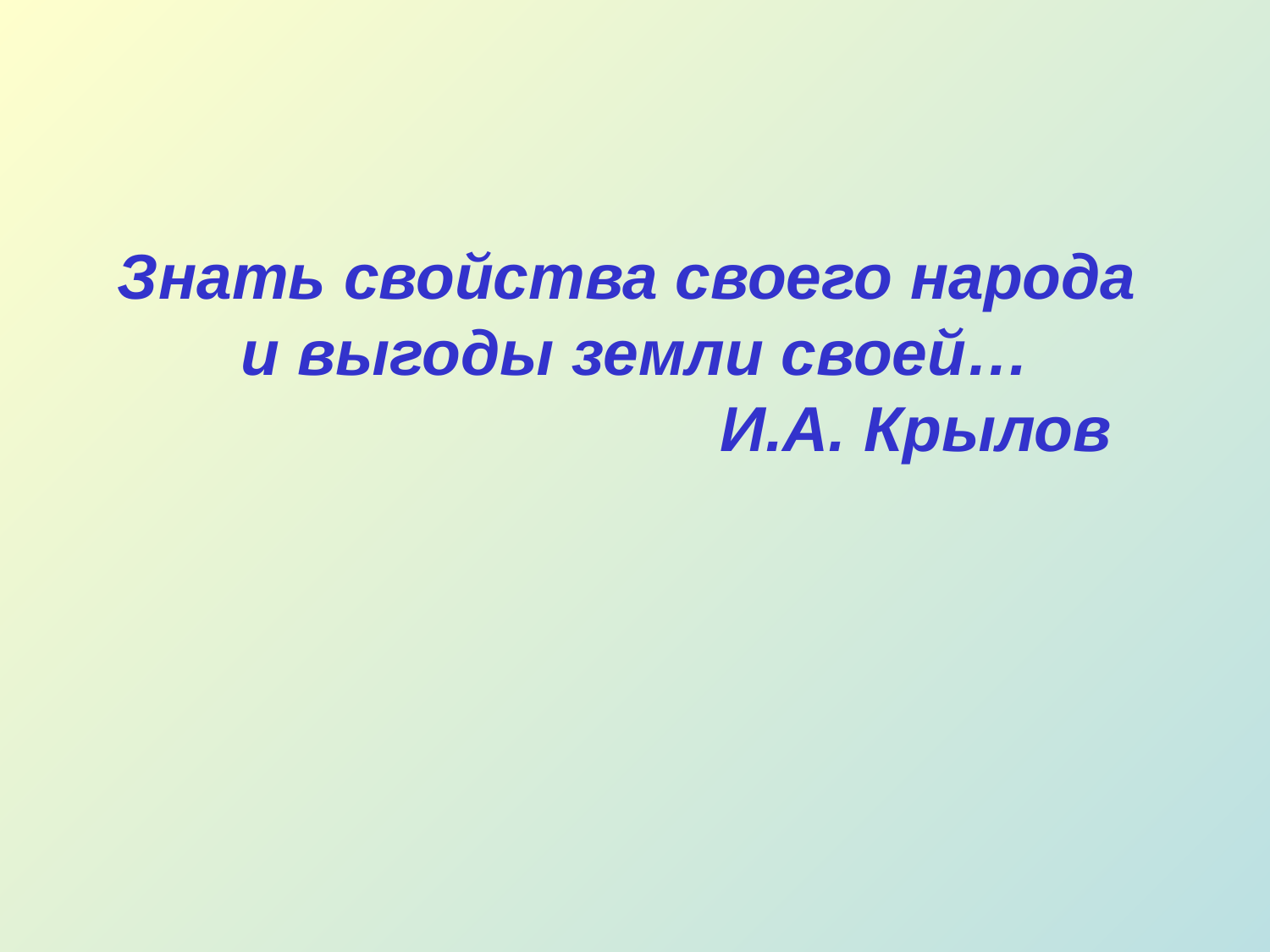

# Знать свойства своего народа и выгоды земли своей… И.А. Крылов